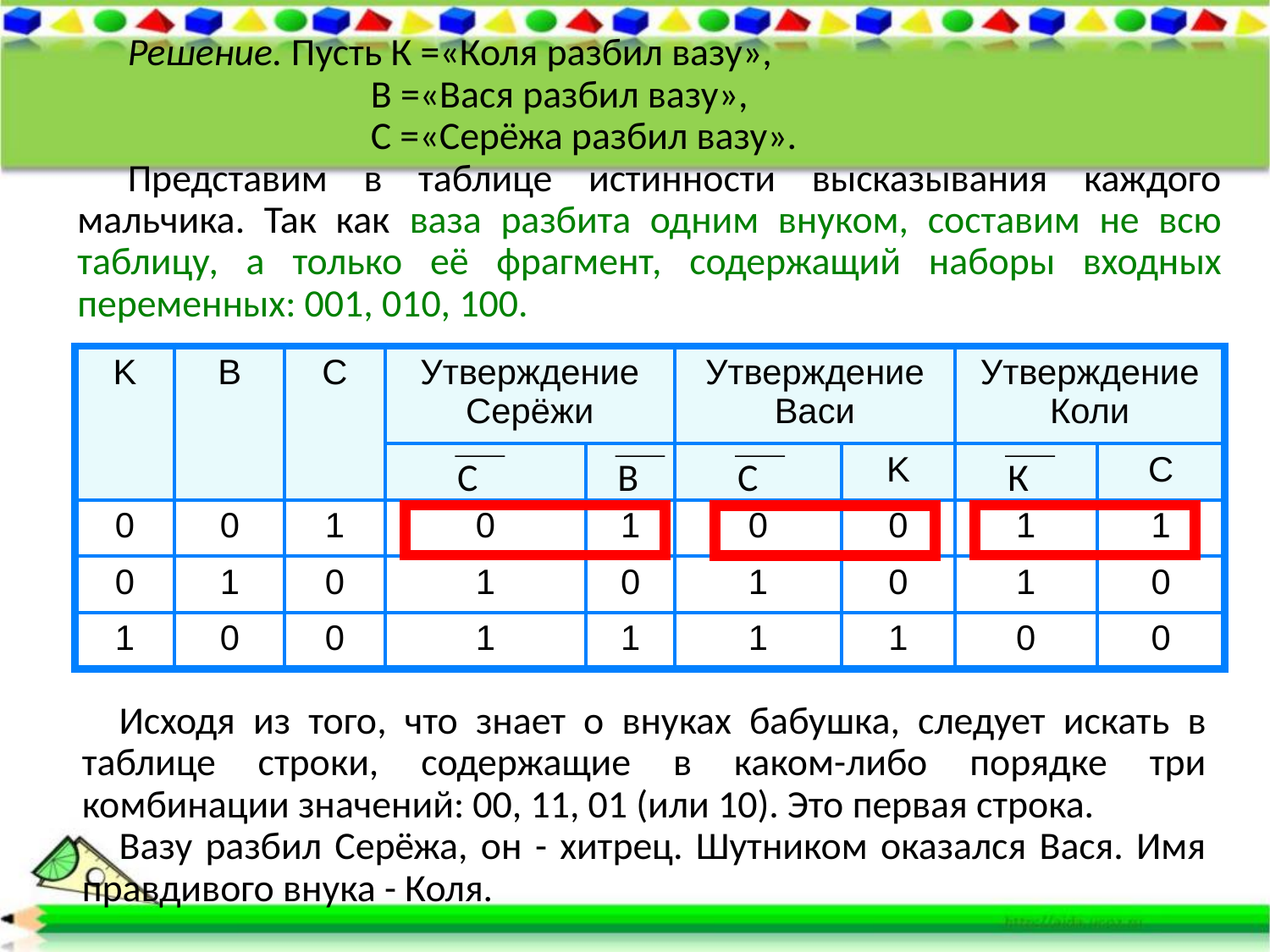

Решение. Пусть К =«Коля разбил вазу»,
                            В =«Вася разбил вазу»,
                            С =«Серёжа разбил вазу».
Представим в таблице истинности высказывания каждого мальчика. Так как ваза разбита одним внуком, составим не всю таблицу, а только её фрагмент, содержащий наборы входных переменных: 001, 010, 100.
| K | B | C | Утверждение Серёжи |  | Утверждение Васи |  | Утверждение Коли |  |
| --- | --- | --- | --- | --- | --- | --- | --- | --- |
|  |  |  |  |  |  | K |  | C |
| 0 | 0 | 1 | 0 | 1 | 0 | 0 | 1 | 1 |
| 0 | 1 | 0 | 1 | 0 | 1 | 0 | 1 | 0 |
| 1 | 0 | 0 | 1 | 1 | 1 | 1 | 0 | 0 |
С

В

С

К

Исходя из того, что знает о внуках бабушка, следует искать в таблице строки, содержащие в каком-либо порядке три комбинации значений: 00, 11, 01 (или 10). Это первая строка.
Вазу разбил Серёжа, он - хитрец. Шутником оказался Вася. Имя правдивого внука - Коля.